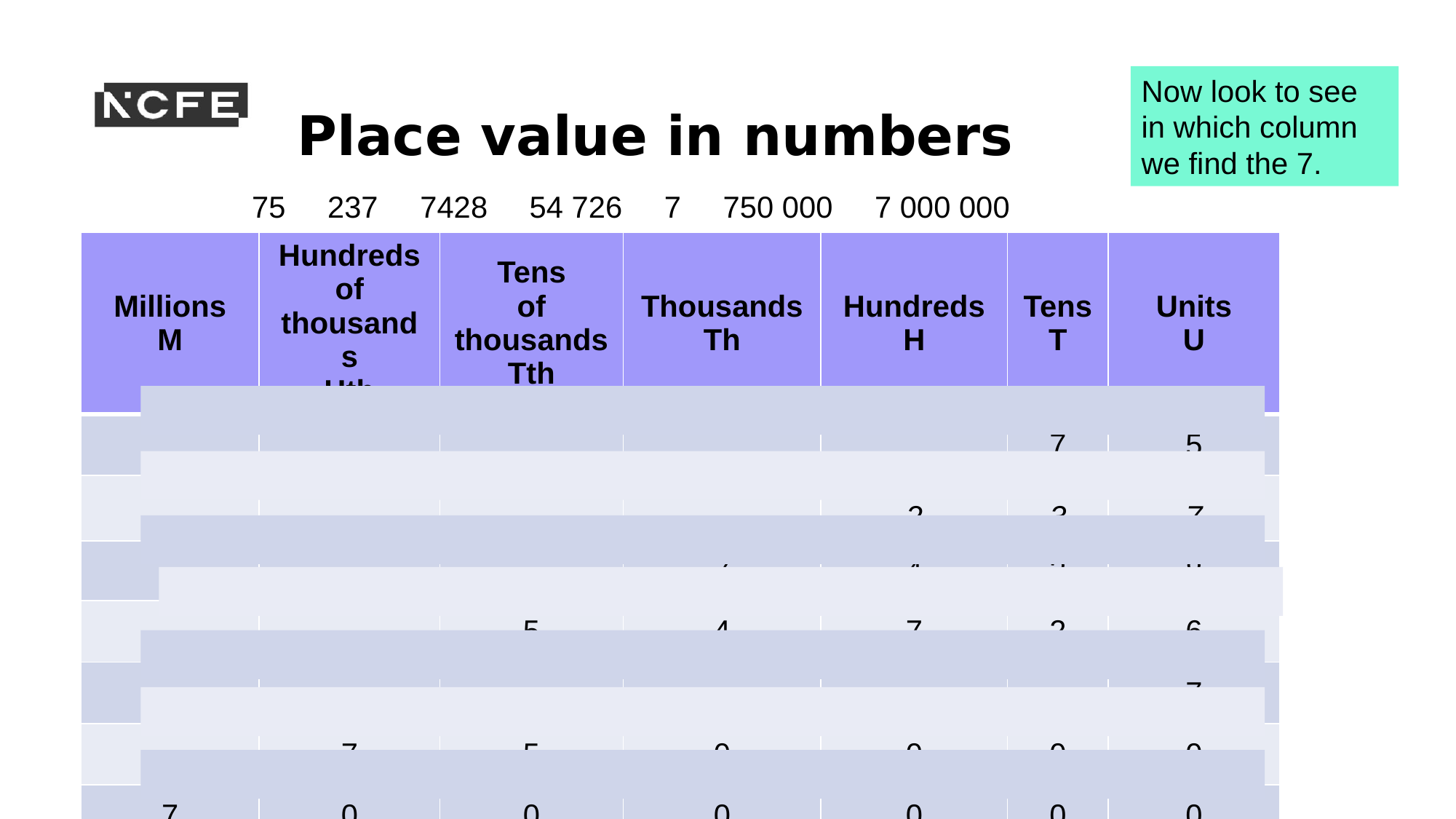

Now look to see in which column we find the 7.
Place value in numbers
75     237     7428     54 726     7     750 000     7 000 000
| Millions M | Hundreds of thousands Hth | Tens of thousands Tth | Thousands Th | Hundreds H | Tens T | Units U |
| --- | --- | --- | --- | --- | --- | --- |
|  |  |  |  |  | 7 | 5 |
|  |  |  |  | 2 | 3 | 7 |
|  |  |  | 7 | 4 | 2 | 8 |
|  |  | 5 | 4 | 7 | 2 | 6 |
|  |  |  |  |  |  | 7 |
|  | 7 | 5 | 0 | 0 | 0 | 0 |
| 7 | 0 | 0 | 0 | 0 | 0 | 0 |